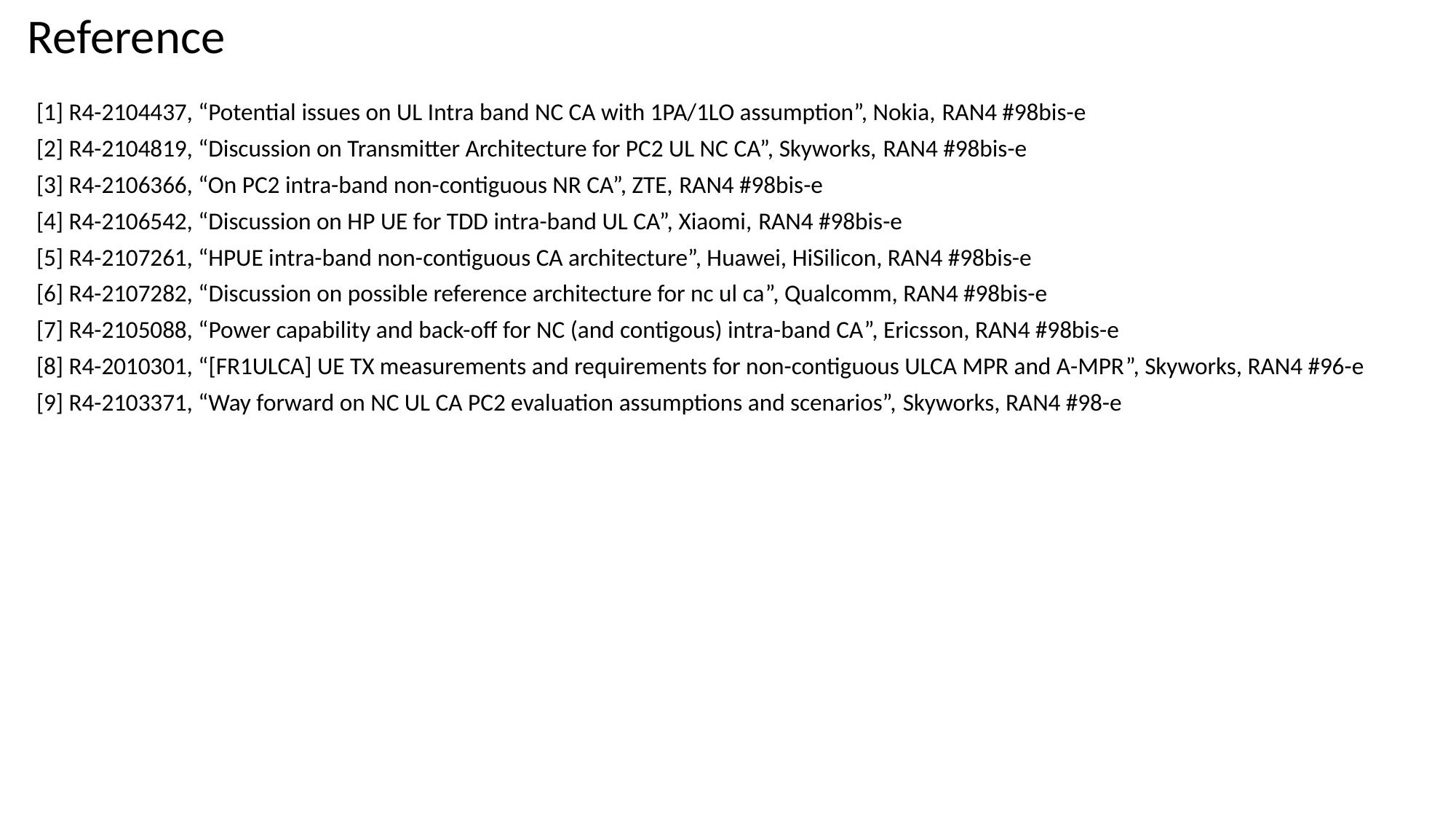

Reference
[1] R4-2104437, “Potential issues on UL Intra band NC CA with 1PA/1LO assumption”, Nokia, RAN4 #98bis-e
[2] R4-2104819, “Discussion on Transmitter Architecture for PC2 UL NC CA”, Skyworks, RAN4 #98bis-e
[3] R4-2106366, “On PC2 intra-band non-contiguous NR CA”, ZTE, RAN4 #98bis-e
[4] R4-2106542, “Discussion on HP UE for TDD intra-band UL CA”, Xiaomi, RAN4 #98bis-e
[5] R4-2107261, “HPUE intra-band non-contiguous CA architecture”, Huawei, HiSilicon, RAN4 #98bis-e
[6] R4-2107282, “Discussion on possible reference architecture for nc ul ca”, Qualcomm, RAN4 #98bis-e
[7] R4-2105088, “Power capability and back-off for NC (and contigous) intra-band CA”, Ericsson, RAN4 #98bis-e
[8] R4-2010301, “[FR1ULCA] UE TX measurements and requirements for non-contiguous ULCA MPR and A-MPR”, Skyworks, RAN4 #96-e
[9] R4-2103371, “Way forward on NC UL CA PC2 evaluation assumptions and scenarios”, Skyworks, RAN4 #98-e